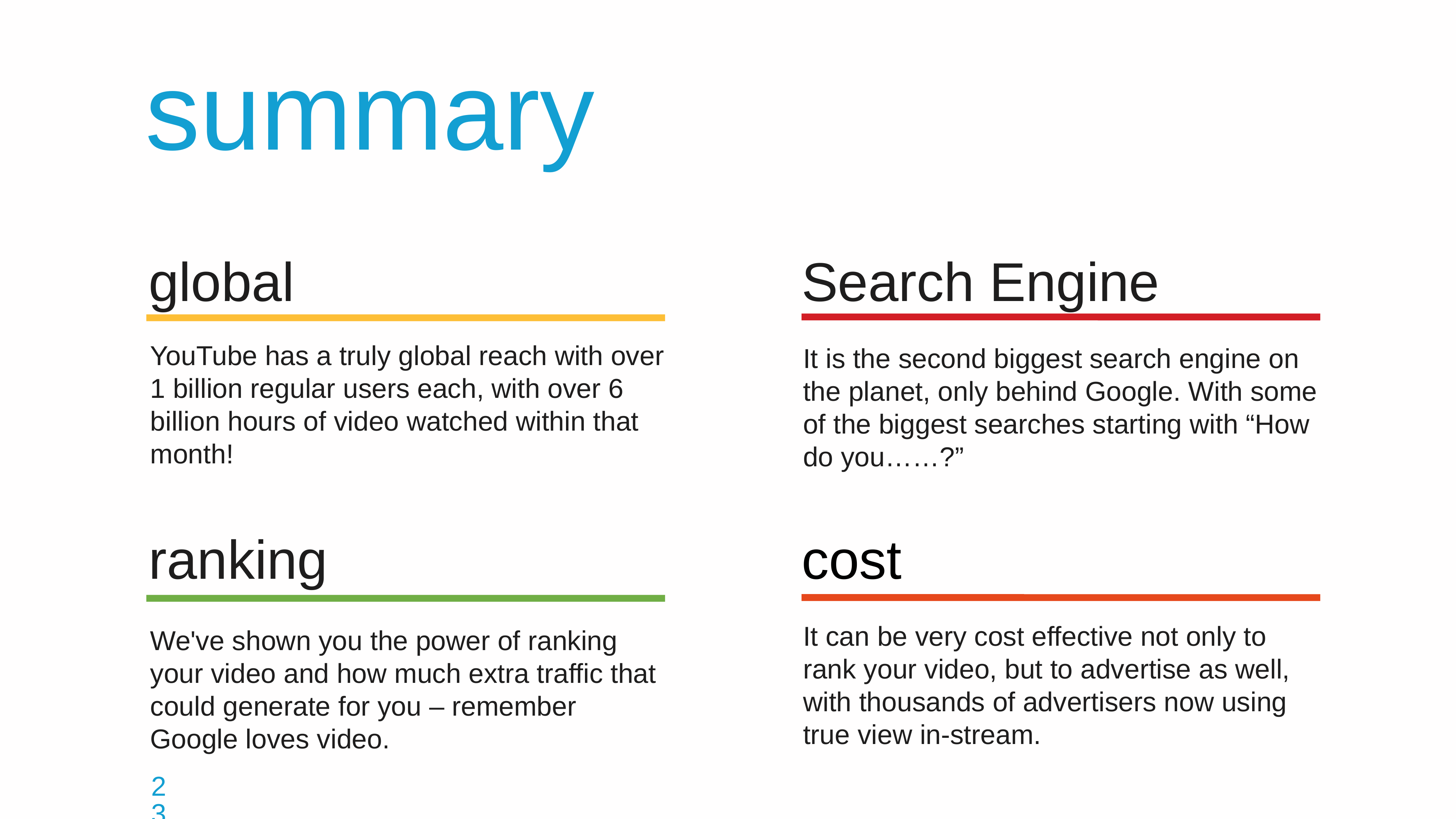

summary
global

YouTube has a truly global reach with over 1 billion regular users each, with over 6 billion hours of video watched within that month!
Search Engine

It is the second biggest search engine on the planet, only behind Google. With some of the biggest searches starting with “How do you……?”
ranking

We've shown you the power of ranking your video and how much extra traffic that could generate for you – remember Google loves video.
cost

It can be very cost effective not only to rank your video, but to advertise as well, with thousands of advertisers now using true view in-stream.
23